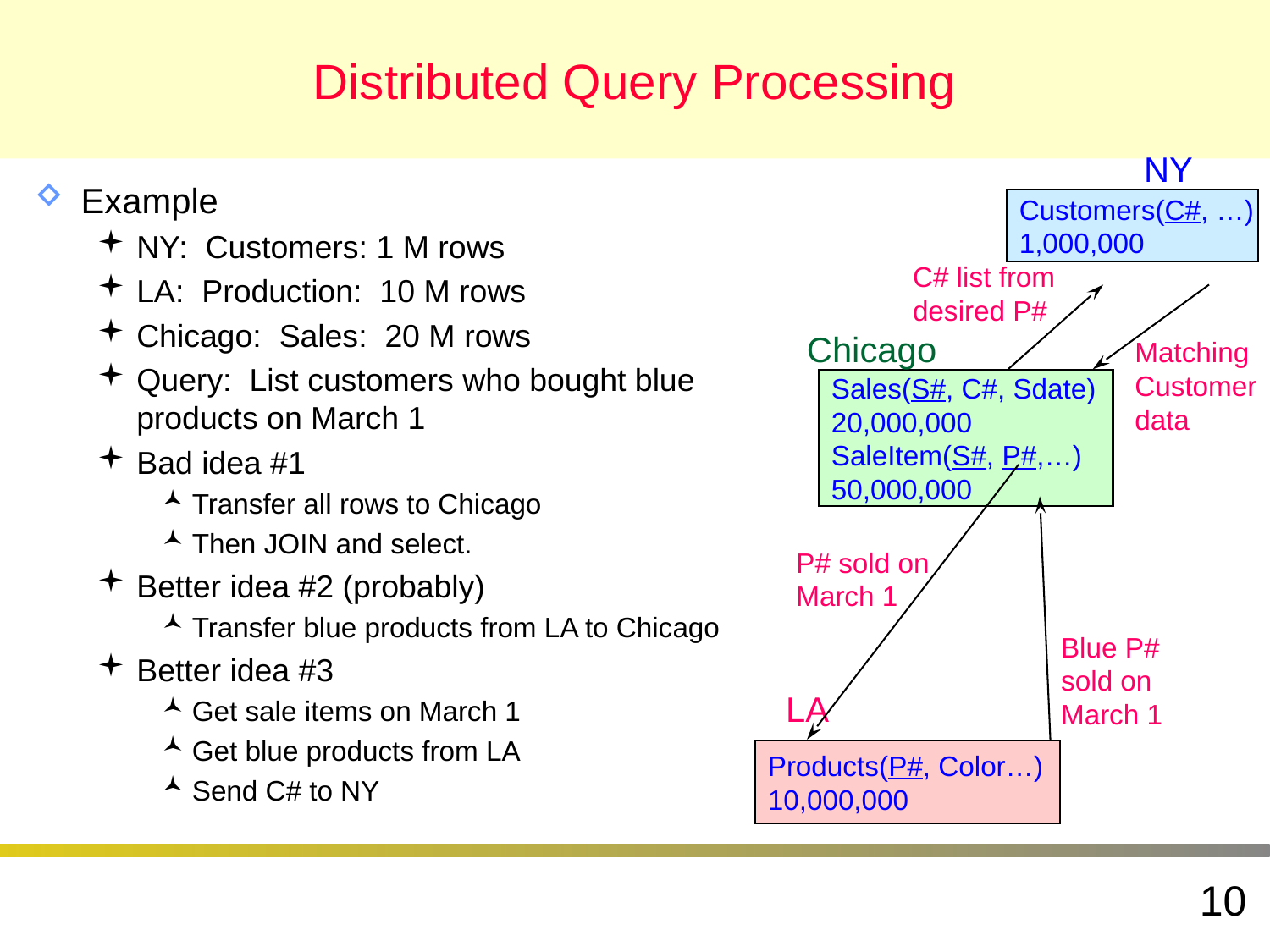

# Distributed Query Processing
NY
Example
NY:  Customers: 1 M rows
LA:  Production:  10 M rows
Chicago:  Sales:  20 M rows
Query:  List customers who bought blue products on March 1
Bad idea #1
Transfer all rows to Chicago
Then JOIN and select.
Better idea #2 (probably)
Transfer blue products from LA to Chicago
Better idea #3
Get sale items on March 1
Get blue products from LA
Send C# to NY
Customers(C#, …)
1,000,000
C# list from
desired P#

Chicago
Matching
Customer
data
Sales(S#, C#, Sdate)
20,000,000
SaleItem(S#, P#,…)
50,000,000

P# sold on
March 1
Blue P#
sold on
March 1
LA
Products(P#, Color…)
10,000,000
10